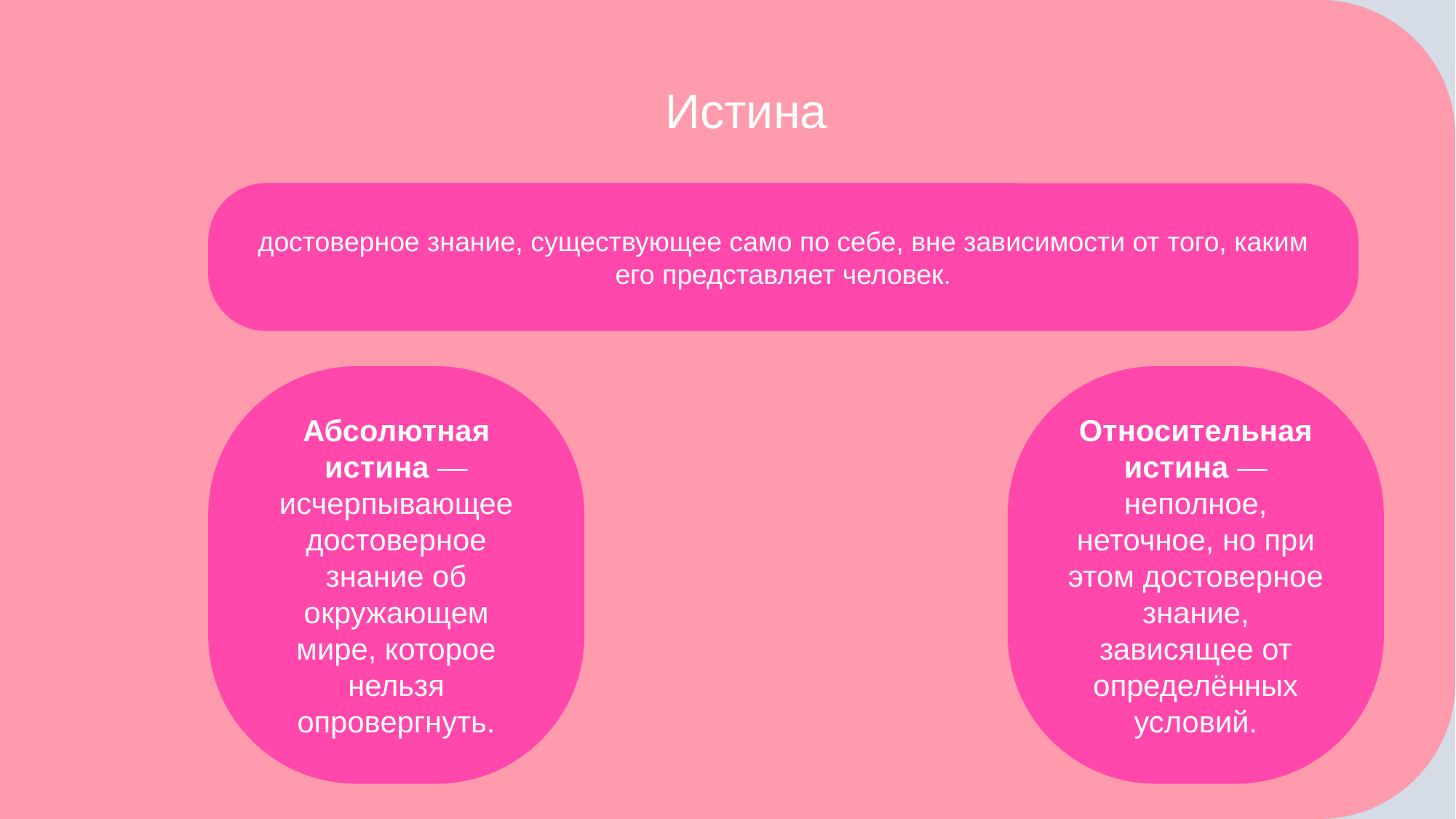

Истина
достоверное знание, существующее само по себе, вне зависимости от того, каким его представляет человек.
Абсолютная истина — исчерпывающее достоверное знание об окружающем мире, которое нельзя опровергнуть.
Относительная истина — неполное, неточное, но при этом достоверное знание, зависящее от определённых условий.